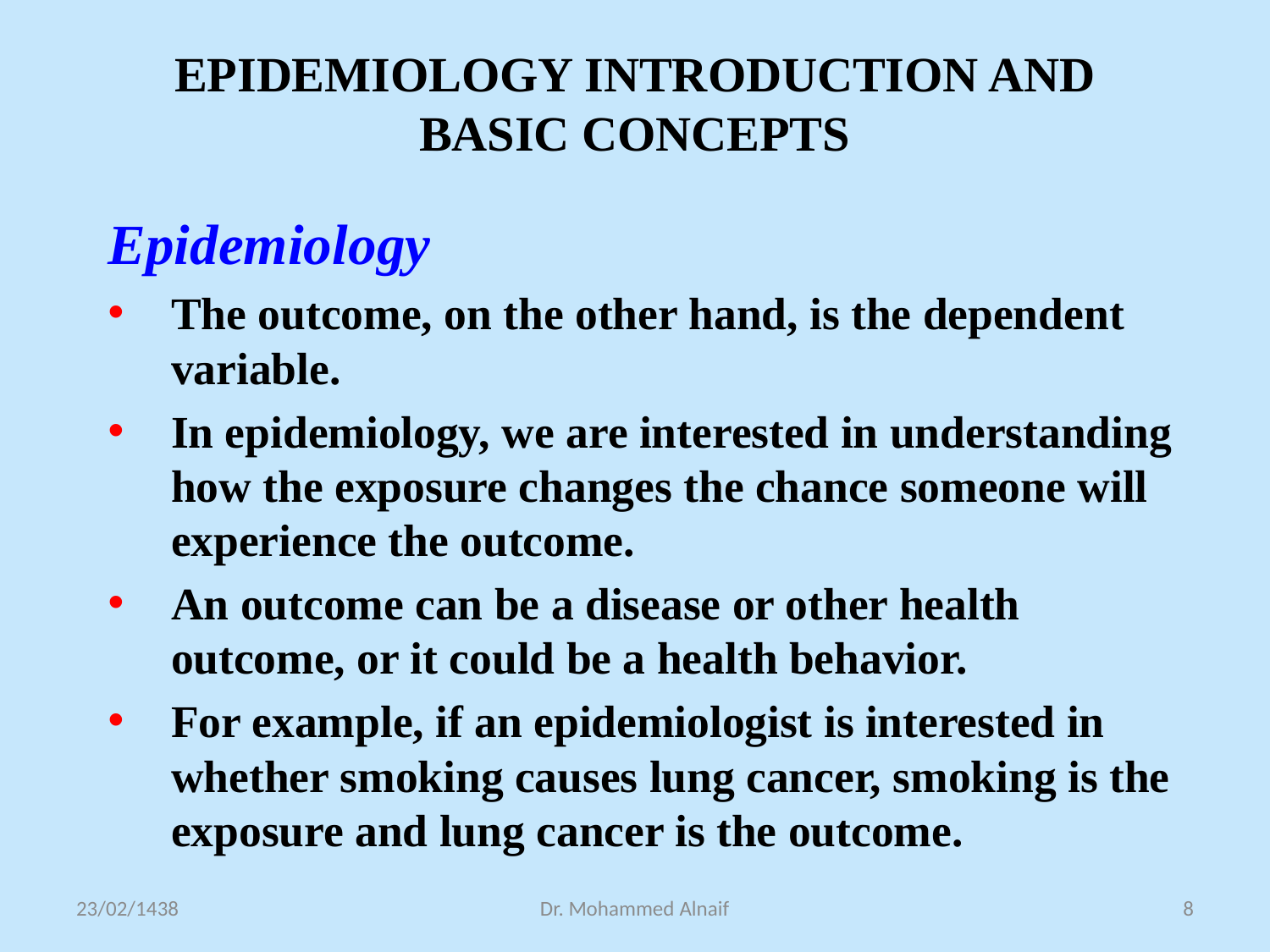

# EPIDEMIOLOGY INTRODUCTION AND BASIC CONCEPTS
Epidemiology
The outcome, on the other hand, is the dependent variable.
In epidemiology, we are interested in understanding how the exposure changes the chance someone will experience the outcome.
An outcome can be a disease or other health outcome, or it could be a health behavior.
For example, if an epidemiologist is interested in whether smoking causes lung cancer, smoking is the exposure and lung cancer is the outcome.
23/02/1438
Dr. Mohammed Alnaif
8